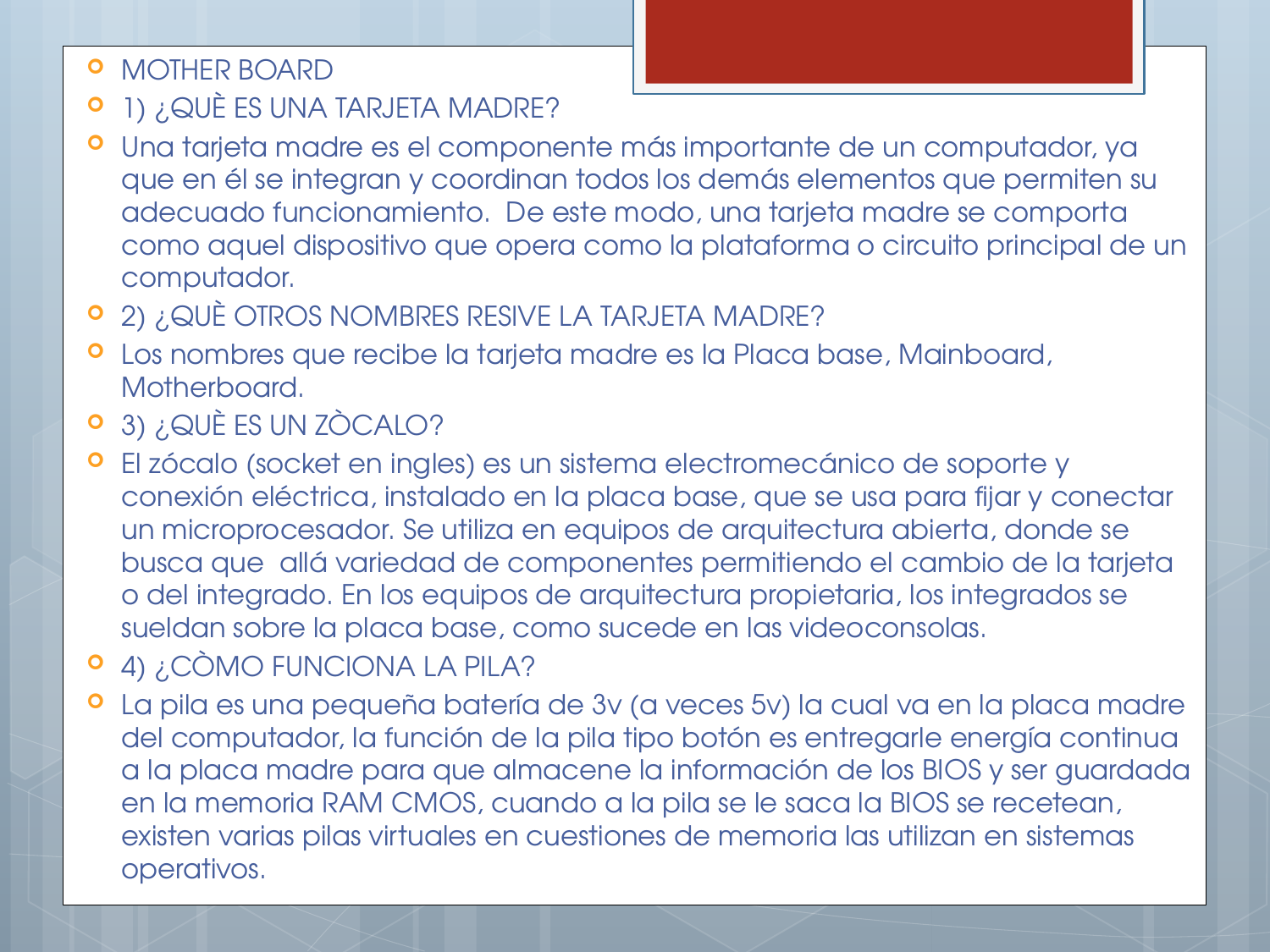

MOTHER BOARD
1) ¿QUÈ ES UNA TARJETA MADRE?
Una tarjeta madre es el componente más importante de un computador, ya que en él se integran y coordinan todos los demás elementos que permiten su adecuado funcionamiento.  De este modo, una tarjeta madre se comporta como aquel dispositivo que opera como la plataforma o circuito principal de un computador.
2) ¿QUÈ OTROS NOMBRES RESIVE LA TARJETA MADRE?
Los nombres que recibe la tarjeta madre es la Placa base, Mainboard, Motherboard.
3) ¿QUÈ ES UN ZÒCALO?
El zócalo (socket en ingles) es un sistema electromecánico de soporte y conexión eléctrica, instalado en la placa base, que se usa para fijar y conectar un microprocesador. Se utiliza en equipos de arquitectura abierta, donde se busca que  allá variedad de componentes permitiendo el cambio de la tarjeta o del integrado. En los equipos de arquitectura propietaria, los integrados se sueldan sobre la placa base, como sucede en las videoconsolas.
4) ¿CÒMO FUNCIONA LA PILA?
La pila es una pequeña batería de 3v (a veces 5v) la cual va en la placa madre del computador, la función de la pila tipo botón es entregarle energía continua a la placa madre para que almacene la información de los BIOS y ser guardada en la memoria RAM CMOS, cuando a la pila se le saca la BIOS se recetean, existen varias pilas virtuales en cuestiones de memoria las utilizan en sistemas operativos.